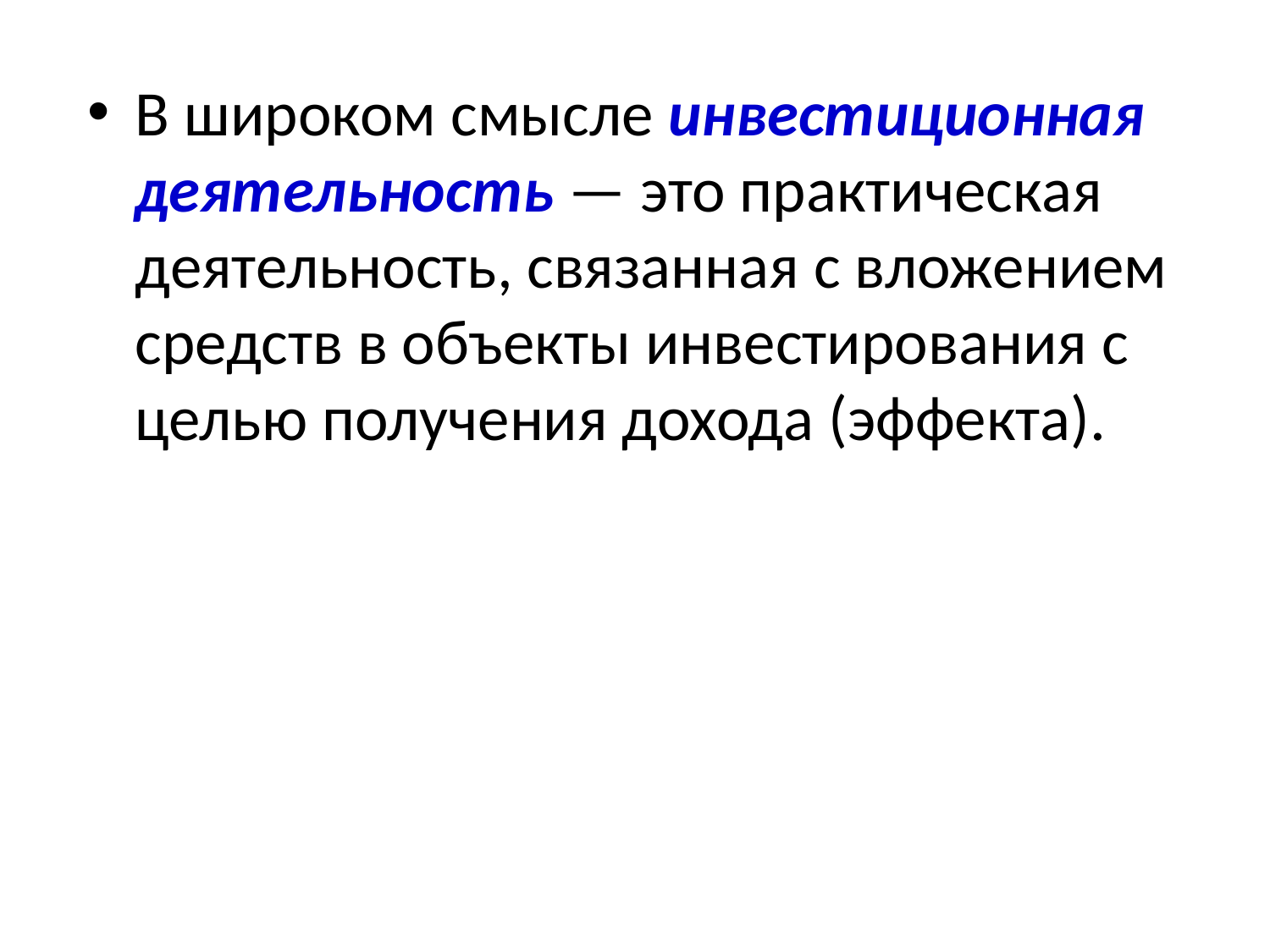

В широком смысле инвестиционная деятельность — это практическая деятельность, связанная с вложением средств в объекты инвестирования с целью получения дохода (эффекта).